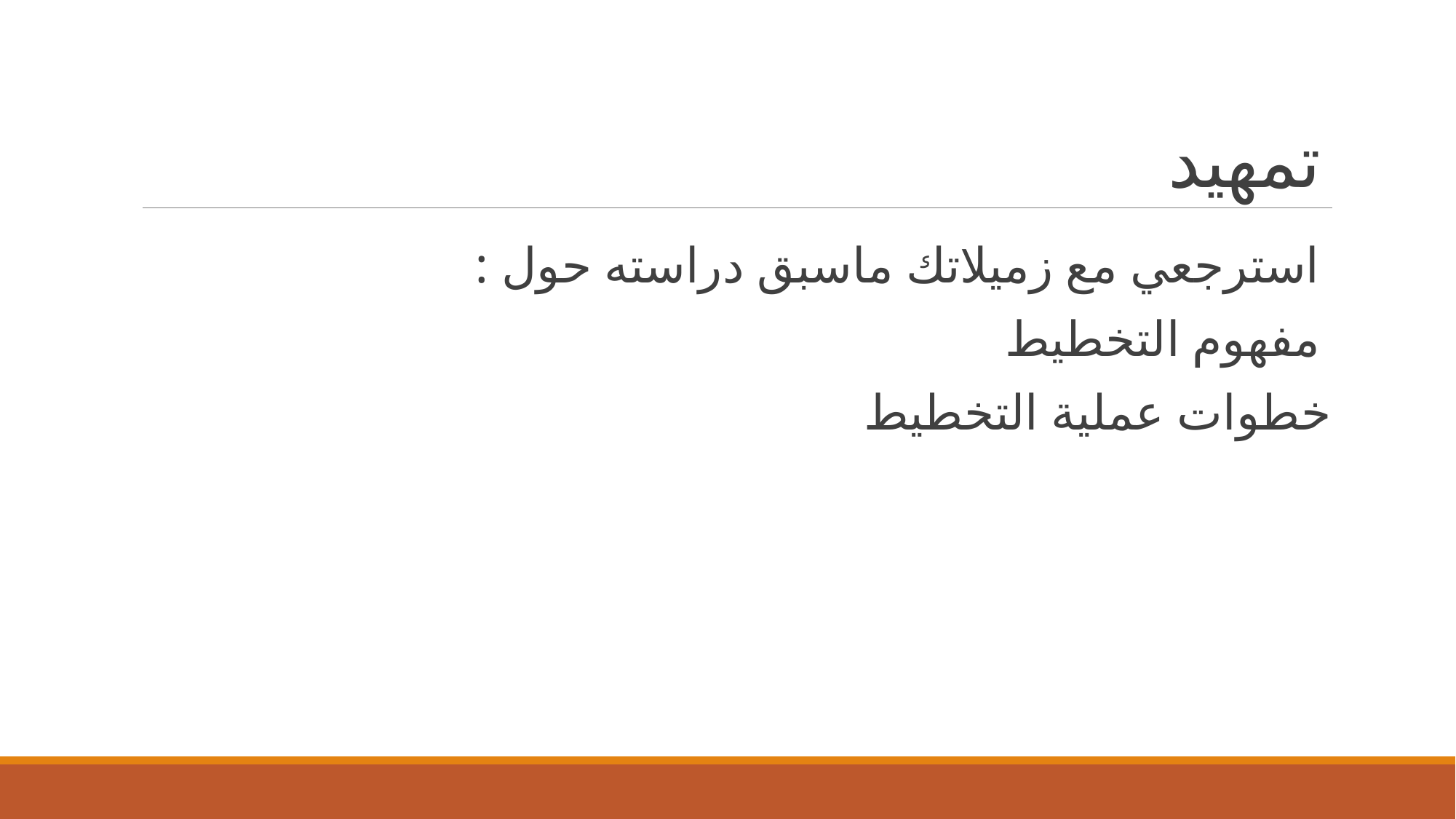

# تمهيد
استرجعي مع زميلاتك ماسبق دراسته حول :
مفهوم التخطيط
خطوات عملية التخطيط